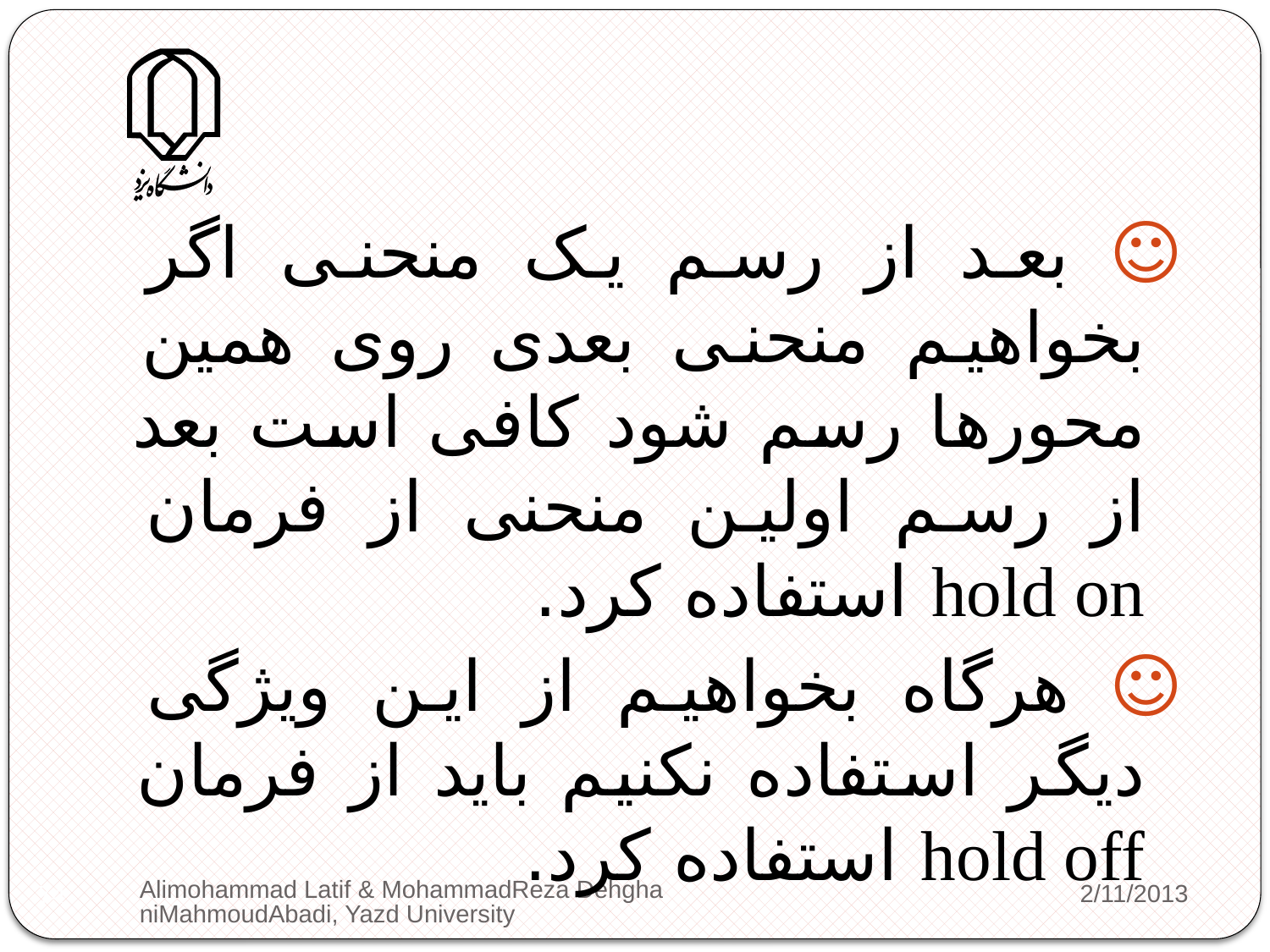

☺ بعد از رسم یک منحنی اگر بخواهیم منحنی بعدی روی همین محورها رسم شود کافی است بعد از رسم اولین منحنی از فرمان hold on استفاده کرد.
☺ هرگاه بخواهیم از این ویژگی دیگر استفاده نکنیم باید از فرمان hold off استفاده کرد.
Alimohammad Latif & MohammadReza DehghaniMahmoudAbadi, Yazd University
2/11/2013
74